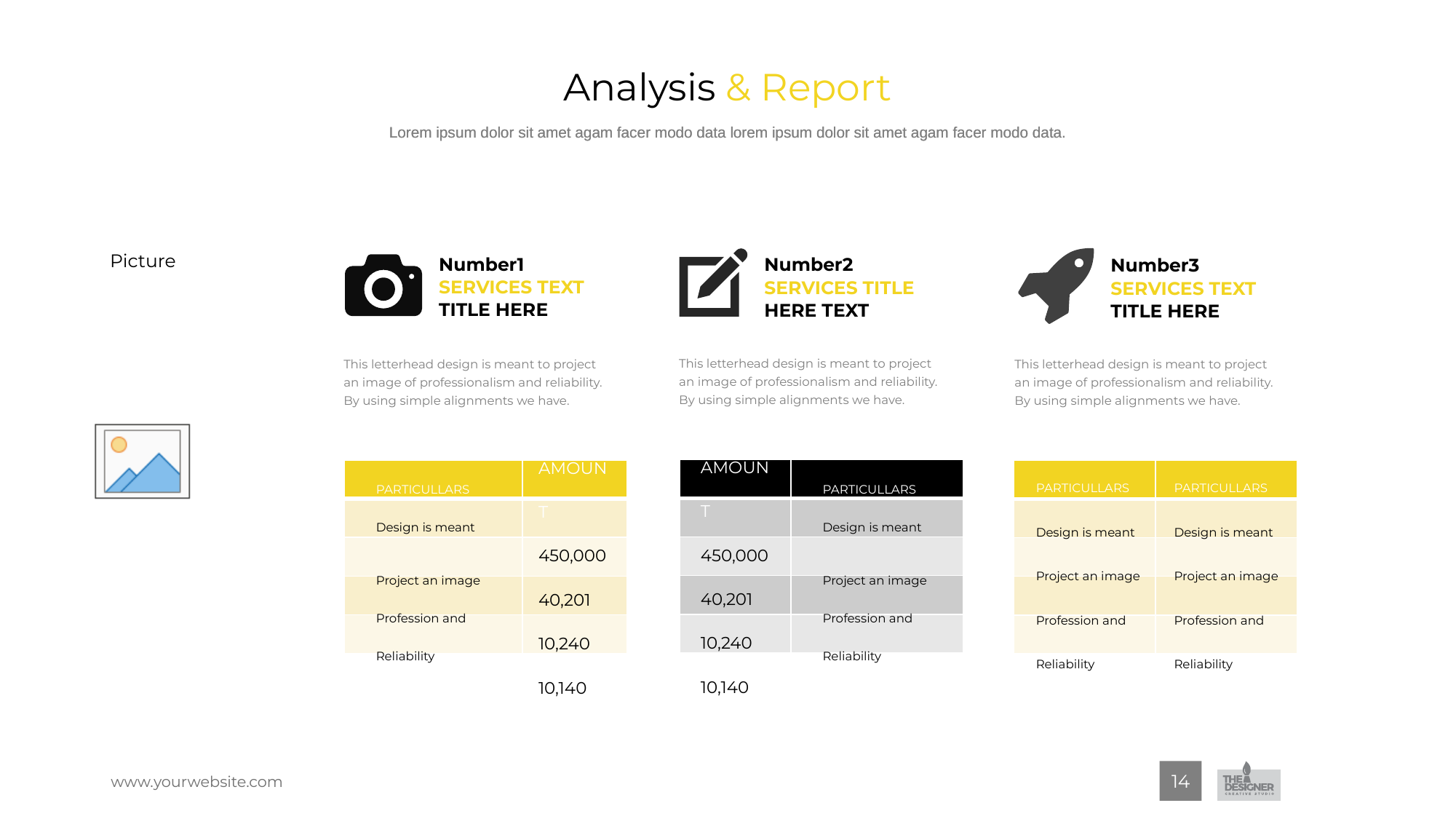

# Analysis & Report
Lorem ipsum dolor sit amet agam facer modo data lorem ipsum dolor sit amet agam facer modo data.

Number3
SERVICES TEXT TITLE HERE

Number2
SERVICES TITLE HERE TEXT
Number1
SERVICES TEXT TITLE HERE

This letterhead design is meant to project an image of professionalism and reliability. By using simple alignments we have.
This letterhead design is meant to project an image of professionalism and reliability. By using simple alignments we have.
This letterhead design is meant to project an image of professionalism and reliability. By using simple alignments we have.
PARTICULLARS
Design is meant
Project an image
Profession and
Reliability
PARTICULLARS
Design is meant
Project an image
Profession and
Reliability
PARTICULLARS
Design is meant
Project an image
Profession and
Reliability
PARTICULLARS
Design is meant
Project an image
Profession and
Reliability
|  |  |
| --- | --- |
|  |  |
|  |  |
|  |  |
|  |  |
|  |  |
| --- | --- |
|  |  |
|  |  |
|  |  |
|  |  |
|  |  |
| --- | --- |
|  |  |
|  |  |
|  |  |
|  |  |
AMOUNT
450,000
40,201
10,240
10,140
AMOUNT
450,000
40,201
10,240
10,140
14
www.yourwebsite.com